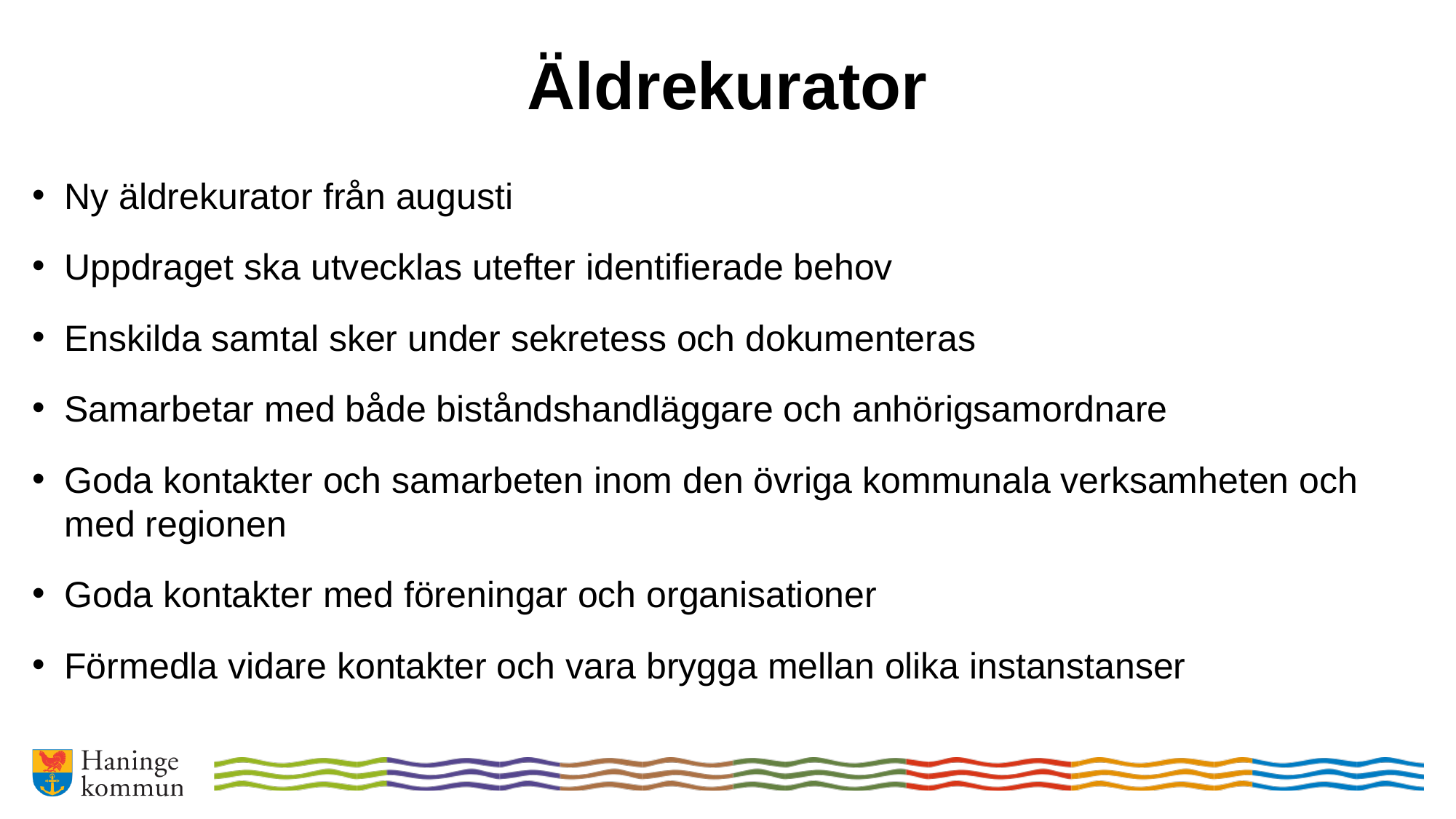

# Äldrekurator
Ny äldrekurator från augusti
Uppdraget ska utvecklas utefter identifierade behov
Enskilda samtal sker under sekretess och dokumenteras
Samarbetar med både biståndshandläggare och anhörigsamordnare
Goda kontakter och samarbeten inom den övriga kommunala verksamheten och med regionen
Goda kontakter med föreningar och organisationer
Förmedla vidare kontakter och vara brygga mellan olika instanstanser